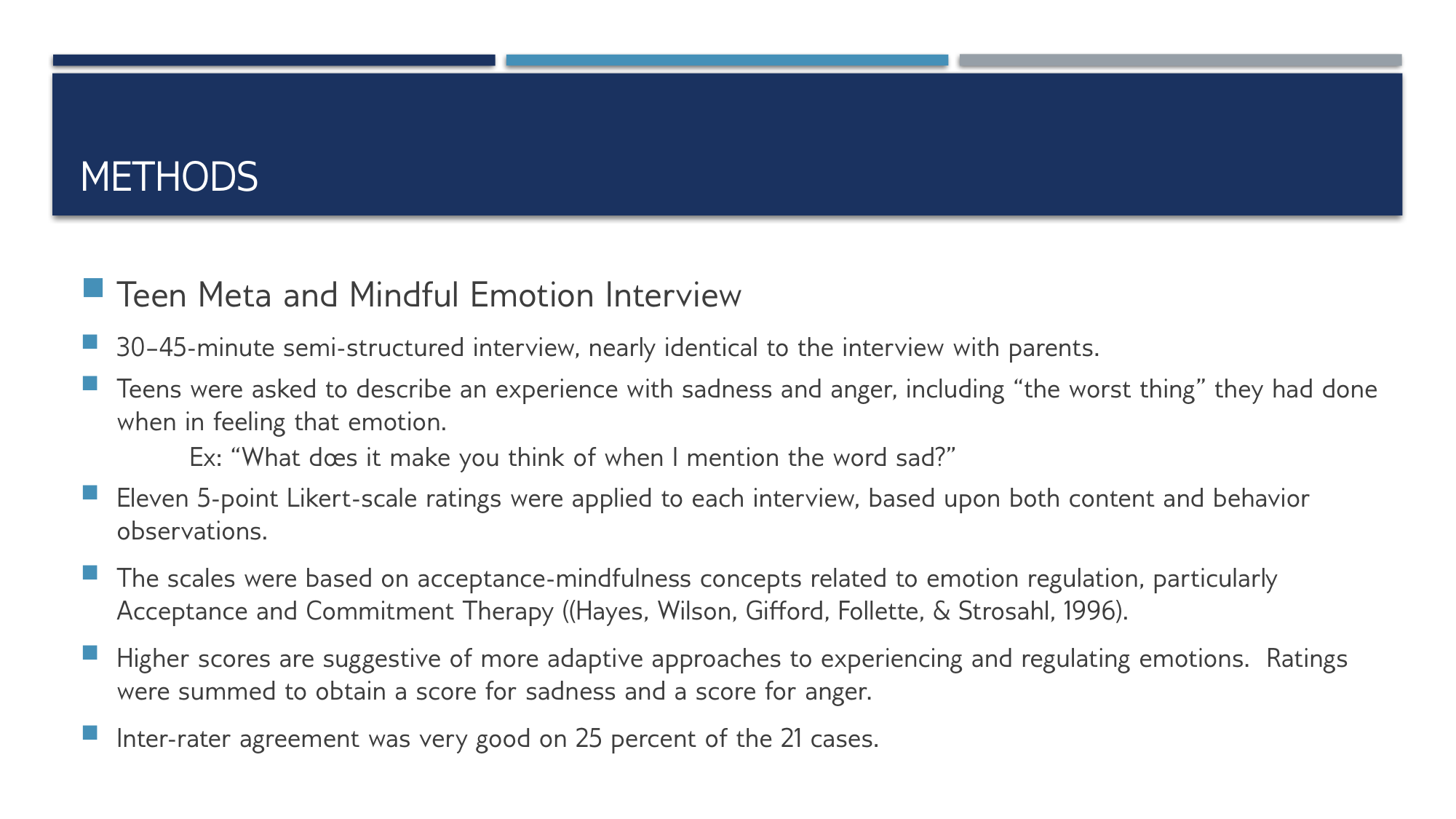

# Methods
Teen Meta and Mindful Emotion Interview
30–45-minute semi-structured interview, nearly identical to the interview with parents.
Teens were asked to describe an experience with sadness and anger, including “the worst thing” they had done when in feeling that emotion.
	Ex: “What does it make you think of when I mention the word sad?”
Eleven 5-point Likert-scale ratings were applied to each interview, based upon both content and behavior observations.
The scales were based on acceptance-mindfulness concepts related to emotion regulation, particularly Acceptance and Commitment Therapy ((Hayes, Wilson, Gifford, Follette, & Strosahl, 1996).
Higher scores are suggestive of more adaptive approaches to experiencing and regulating emotions.  Ratings were summed to obtain a score for sadness and a score for anger.
Inter-rater agreement was very good on 25 percent of the 21 cases.